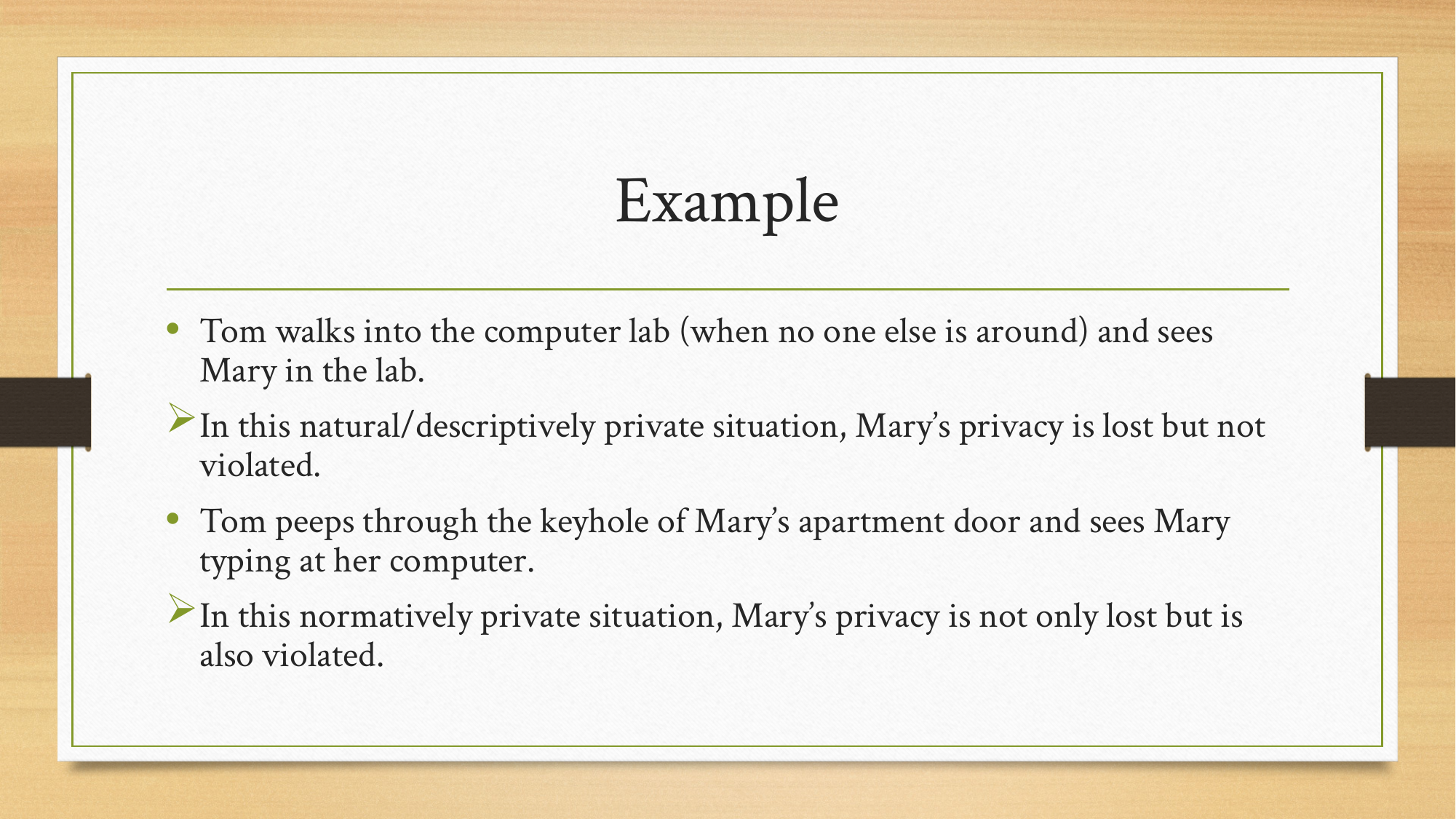

# Example
Tom walks into the computer lab (when no one else is around) and sees Mary in the lab.
In this natural/descriptively private situation, Mary’s privacy is lost but not violated.
Tom peeps through the keyhole of Mary’s apartment door and sees Mary typing at her computer.
In this normatively private situation, Mary’s privacy is not only lost but is also violated.